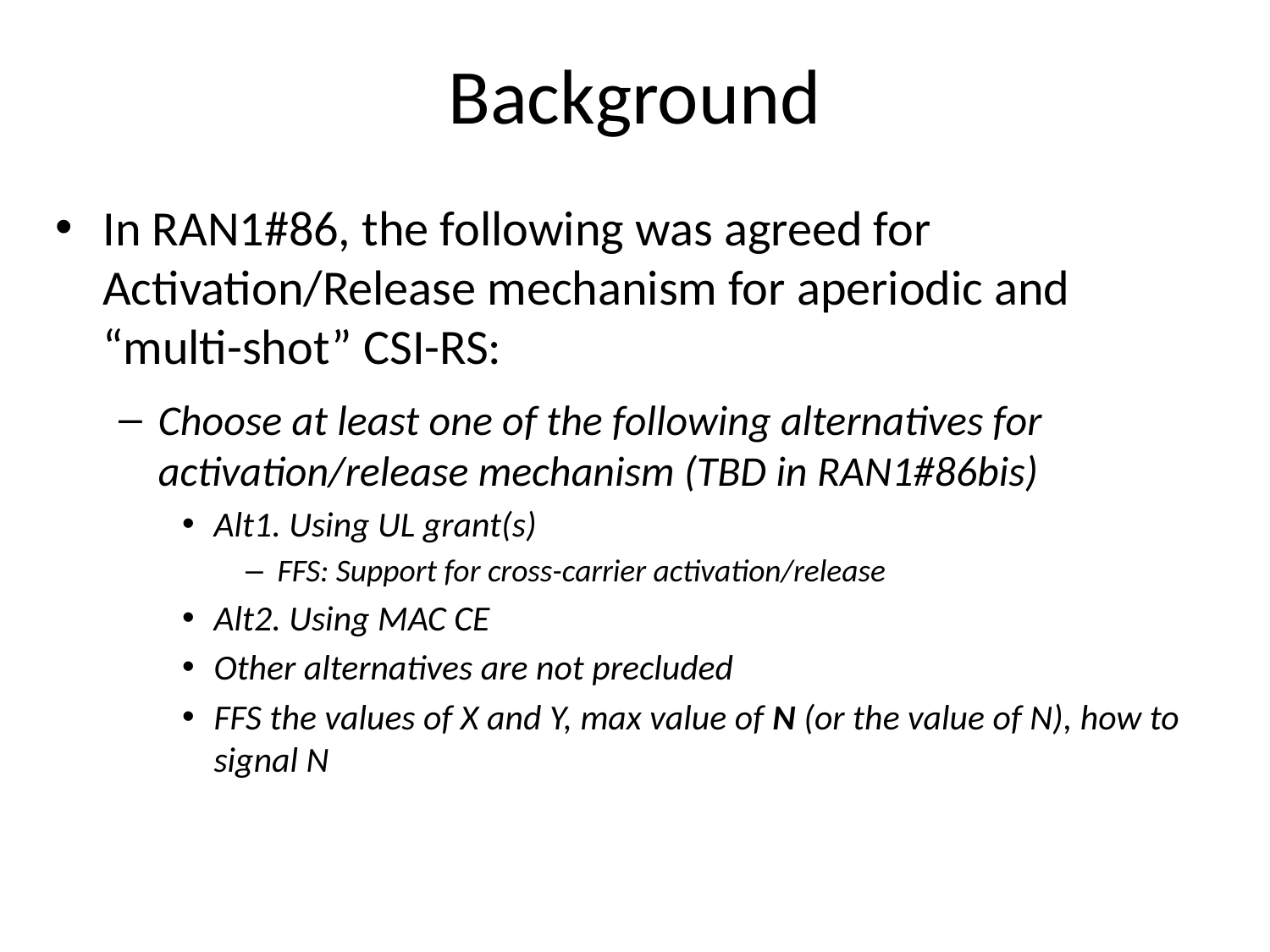

# Background
In RAN1#86, the following was agreed for Activation/Release mechanism for aperiodic and “multi-shot” CSI-RS:
Choose at least one of the following alternatives for activation/release mechanism (TBD in RAN1#86bis)
Alt1. Using UL grant(s)
FFS: Support for cross-carrier activation/release
Alt2. Using MAC CE
Other alternatives are not precluded
FFS the values of X and Y, max value of N (or the value of N), how to signal N